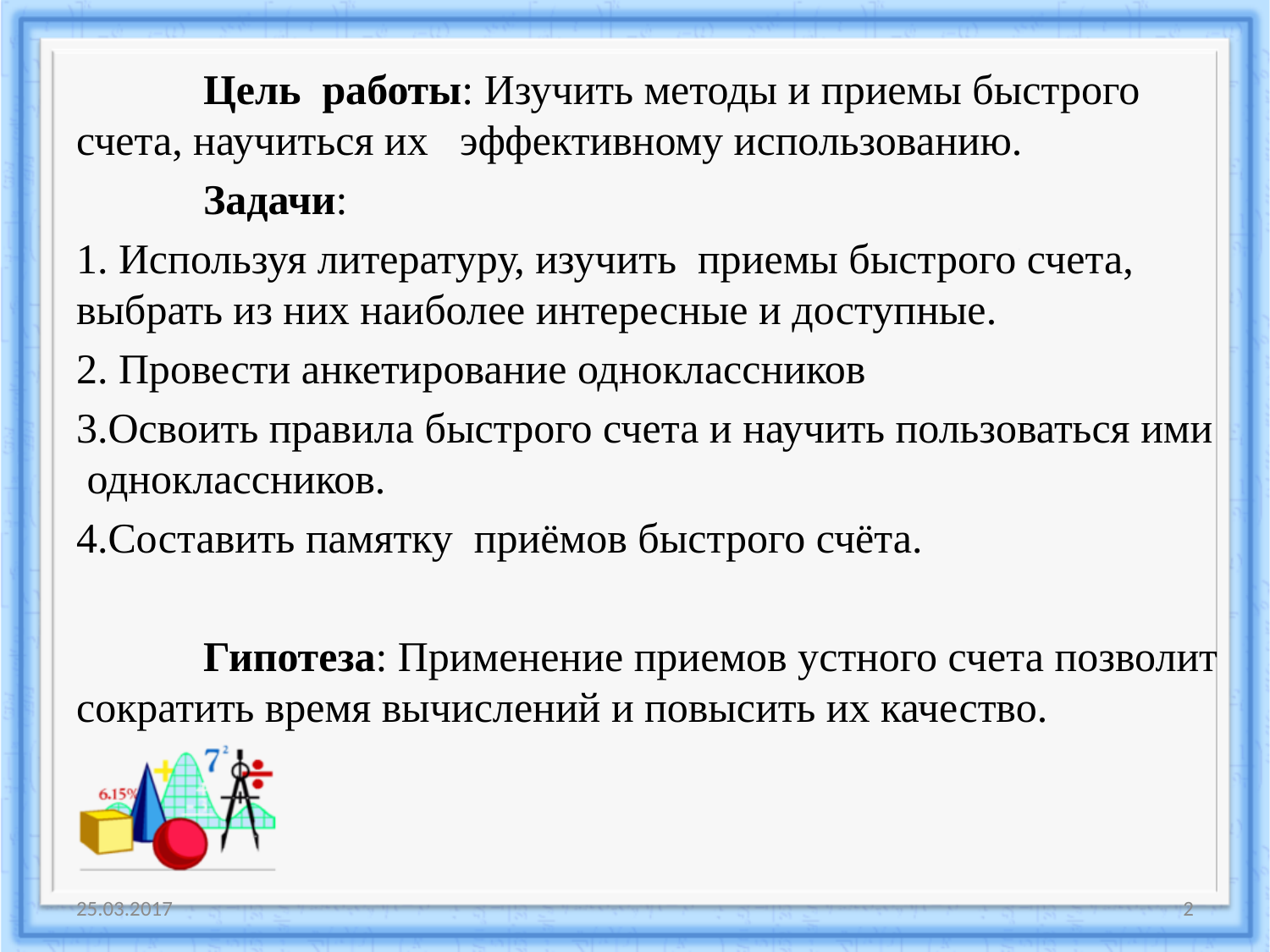

#
	Цель  работы: Изучить методы и приемы быстрого счета, научиться их   эффективному использованию.
	Задачи:
1. Используя литературу, изучить  приемы быстрого счета, выбрать из них наиболее интересные и доступные.
2. Провести анкетирование одноклассников
3.Освоить правила быстрого счета и научить пользоваться ими  одноклассников.
4.Составить памятку  приёмов быстрого счёта.

	Гипотеза: Применение приемов устного счета позволит сократить время вычислений и повысить их качество.

25.03.2017
2